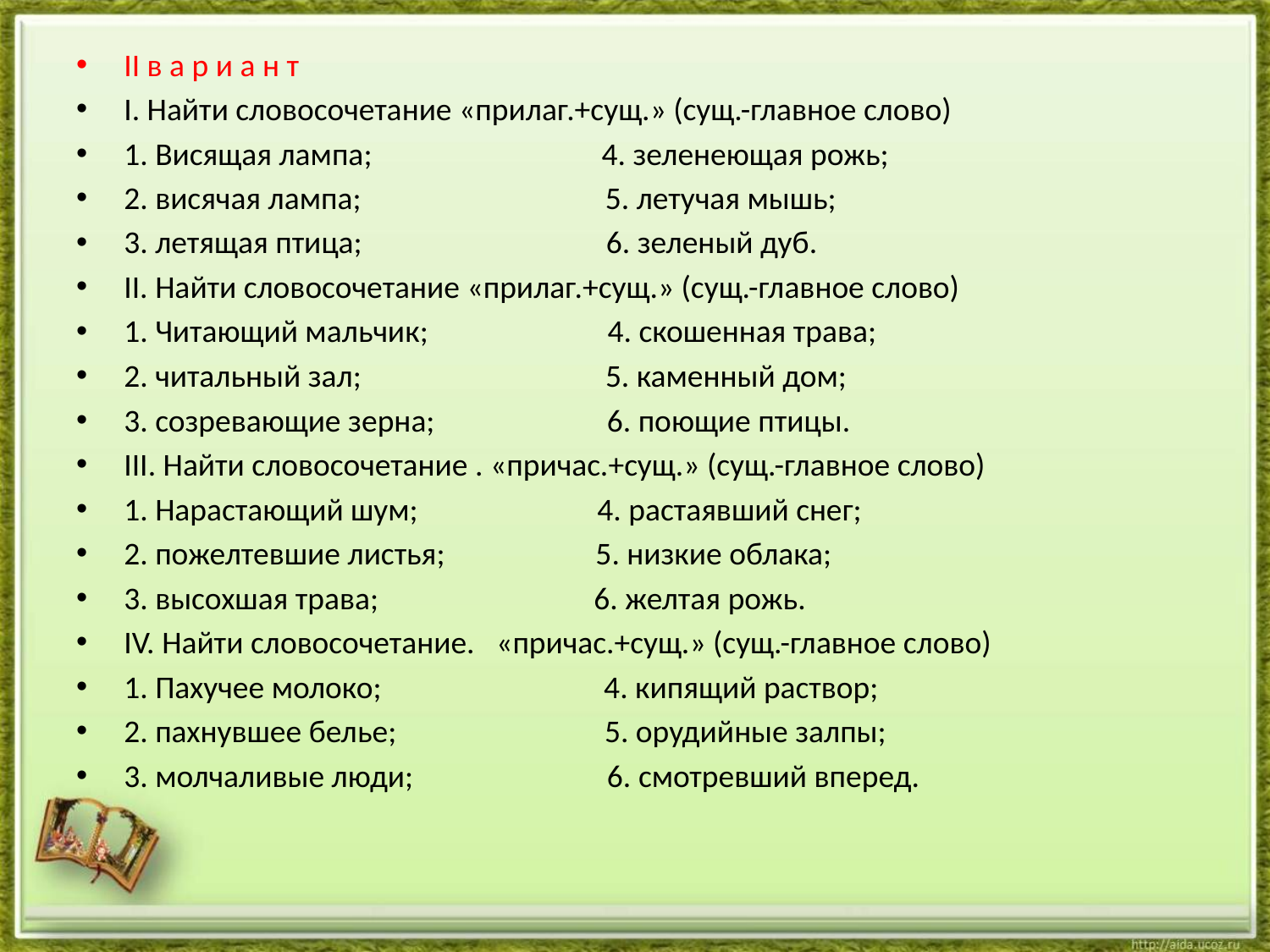

# II в а р и а н т
I. Найти словосочетание «прилаг.+сущ.» (сущ.-главное слово)
1. Висящая лампа;                                4. зеленеющая рожь;
2. висячая лампа;                                  5. летучая мышь;
3. летящая птица;                                  6. зеленый дуб.
II. Найти словосочетание «прилаг.+сущ.» (сущ.-главное слово)
1. Читающий мальчик;                         4. скошенная трава;
2. читальный зал;                                  5. каменный дом;
3. созревающие зерна;                        6. поющие птицы.
III. Найти словосочетание . «причас.+сущ.» (сущ.-главное слово)
1. Нарастающий шум;                         4. растаявший снег;
2. пожелтевшие листья;                     5. низкие облака;
3. высохшая трава;                              6. желтая рожь.
IV. Найти словосочетание.   «причас.+сущ.» (сущ.-главное слово)
1. Пахучее молоко;                               4. кипящий раствор;
2. пахнувшее белье;                             5. орудийные залпы;
3. молчаливые люди;                           6. смотревший вперед.